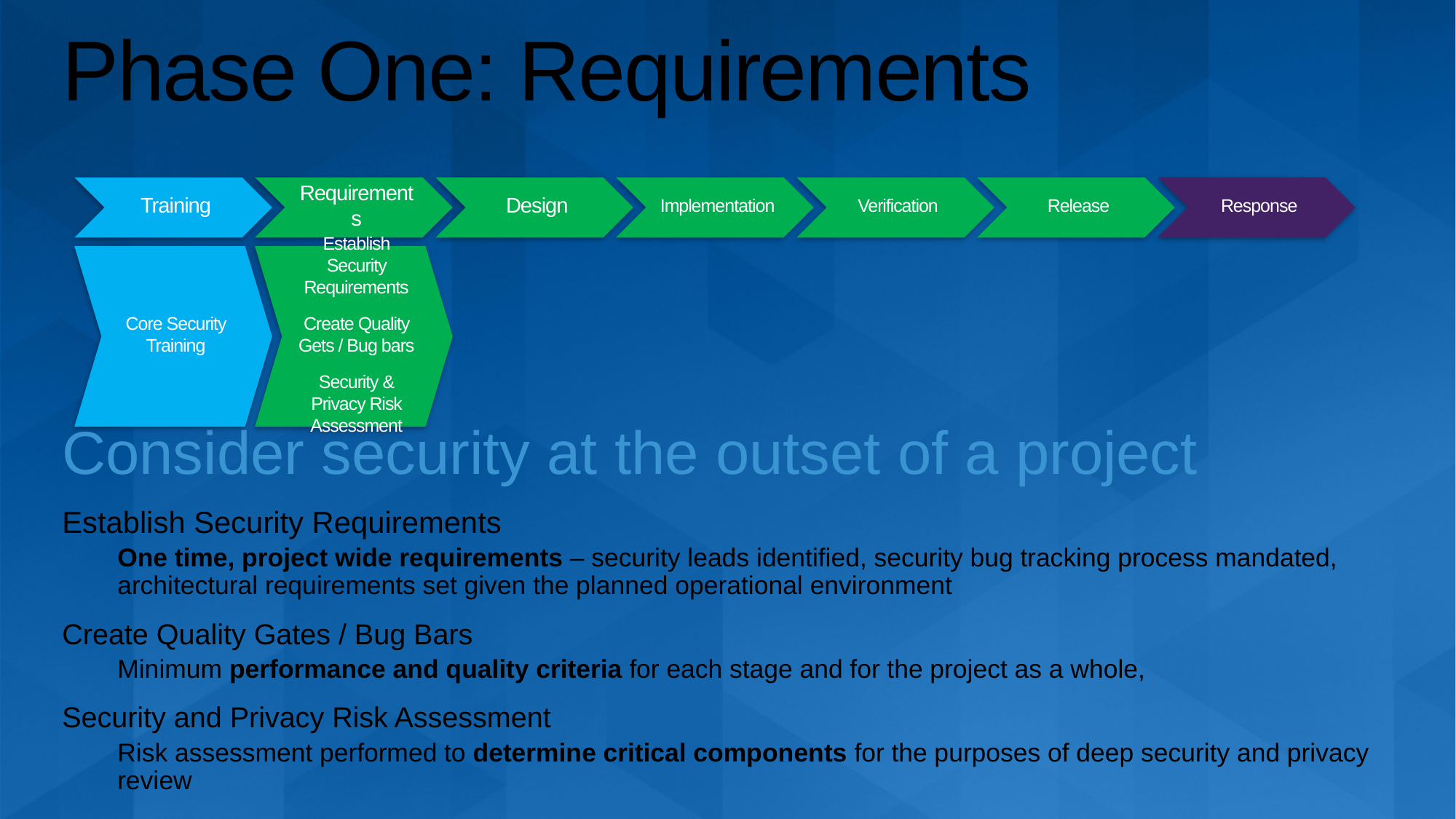

# Phase One: Requirements
Training
Requirements
Design
Implementation
Verification
Release
Response
Core Security Training
Establish Security Requirements

Create Quality Gets / Bug bars

Security & Privacy Risk Assessment
Consider security at the outset of a project

Establish Security Requirements
One time, project wide requirements – security leads identified, security bug tracking process mandated, architectural requirements set given the planned operational environment

Create Quality Gates / Bug Bars
Minimum performance and quality criteria for each stage and for the project as a whole,

Security and Privacy Risk Assessment
Risk assessment performed to determine critical components for the purposes of deep security and privacy review